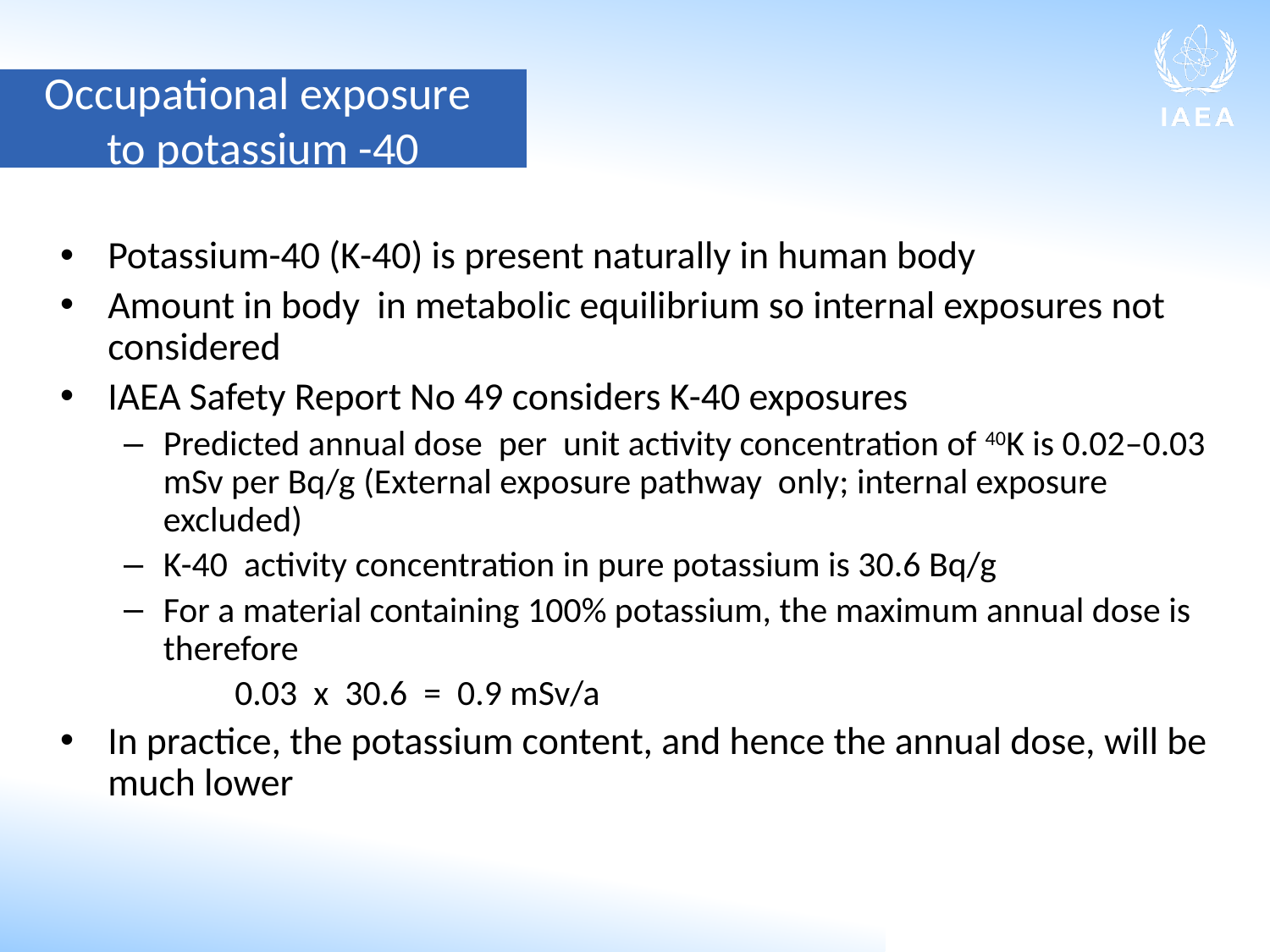

Occupational exposure
to potassium -40
Potassium-40 (K-40) is present naturally in human body
Amount in body  in metabolic equilibrium so internal exposures not considered
IAEA Safety Report No 49 considers K-40 exposures
Predicted annual dose  per  unit activity concentration of 40K is 0.02–0.03 mSv per Bq/g (External exposure pathway  only; internal exposure excluded)
K-40  activity concentration in pure potassium is 30.6 Bq/g
For a material containing 100% potassium, the maximum annual dose is therefore
		0.03  x  30.6  =  0.9 mSv/a
In practice, the potassium content, and hence the annual dose, will be much lower